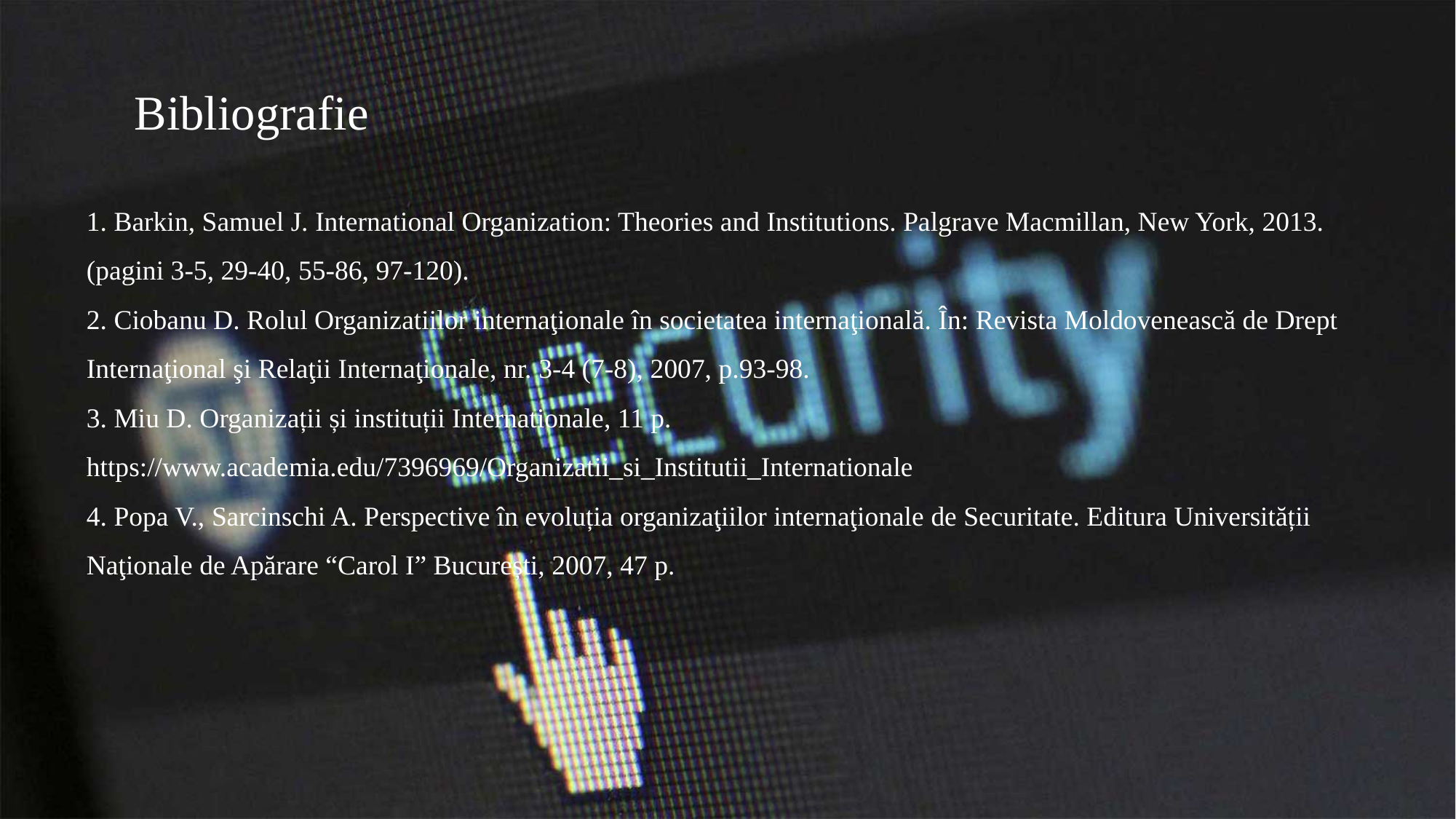

Bibliografie
1. Barkin, Samuel J. International Organization: Theories and Institutions. Palgrave Macmillan, New York, 2013. (pagini 3-5, 29-40, 55-86, 97-120).
2. Ciobanu D. Rolul Organizatiilor internaţionale în societatea internaţională. În: Revista Moldovenească de Drept Internaţional şi Relaţii Internaţionale, nr. 3-4 (7-8), 2007, p.93-98.
3. Miu D. Organizații și instituții Internationale, 11 p. https://www.academia.edu/7396969/Organizatii_si_Institutii_Internationale
4. Popa V., Sarcinschi A. Perspective în evoluția organizaţiilor internaţionale de Securitate. Editura Universității Naţionale de Apărare “Carol I” București, 2007, 47 p.